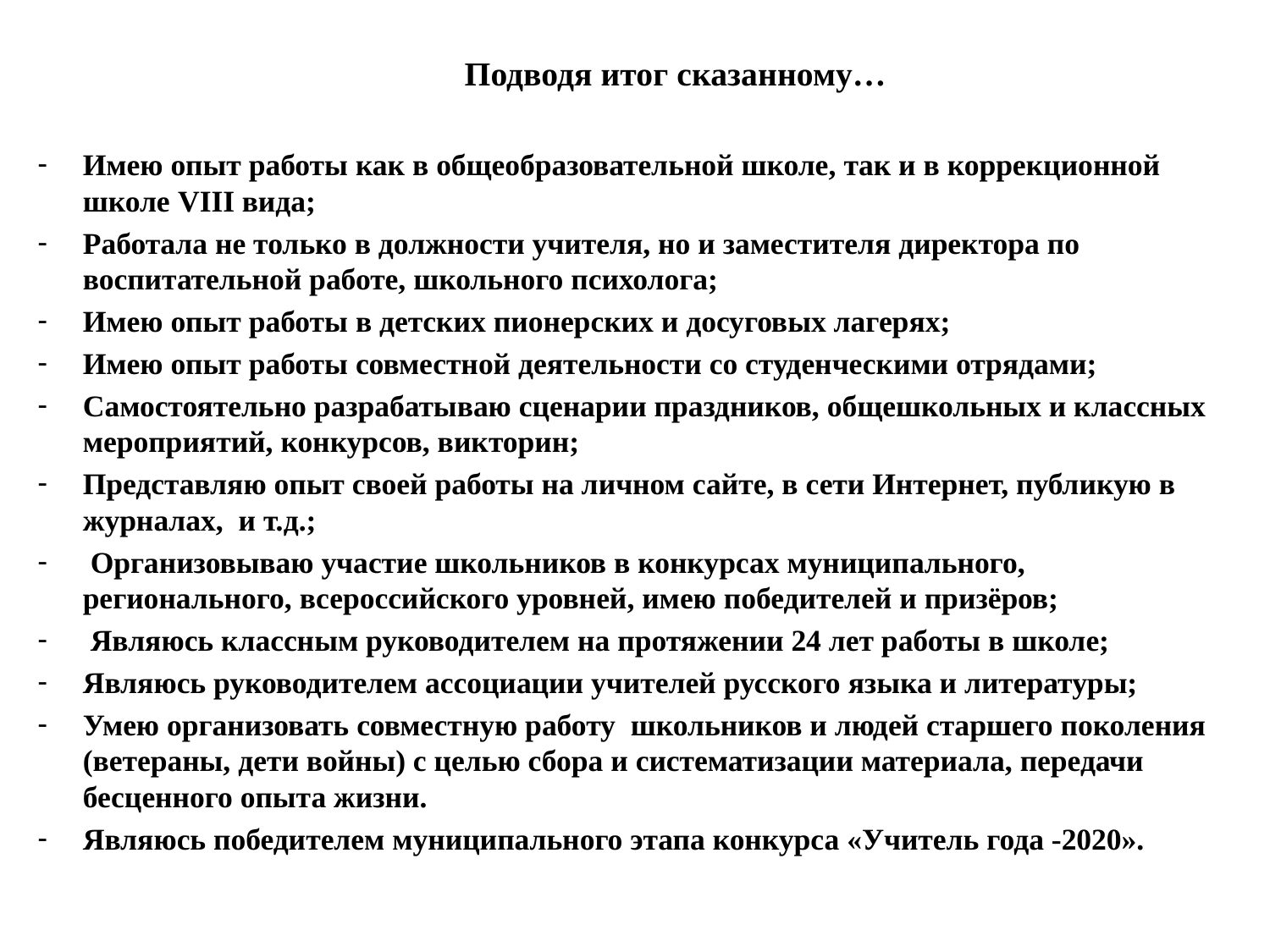

Подводя итог сказанному…

Имею опыт работы как в общеобразовательной школе, так и в коррекционной школе VIII вида;
Работала не только в должности учителя, но и заместителя директора по воспитательной работе, школьного психолога;
Имею опыт работы в детских пионерских и досуговых лагерях;
Имею опыт работы совместной деятельности со студенческими отрядами;
Самостоятельно разрабатываю сценарии праздников, общешкольных и классных мероприятий, конкурсов, викторин;
Представляю опыт своей работы на личном сайте, в сети Интернет, публикую в журналах,  и т.д.;
 Организовываю участие школьников в конкурсах муниципального, регионального, всероссийского уровней, имею победителей и призёров;
 Являюсь классным руководителем на протяжении 24 лет работы в школе;
Являюсь руководителем ассоциации учителей русского языка и литературы;
Умею организовать совместную работу  школьников и людей старшего поколения (ветераны, дети войны) с целью сбора и систематизации материала, передачи бесценного опыта жизни.
Являюсь победителем муниципального этапа конкурса «Учитель года -2020».